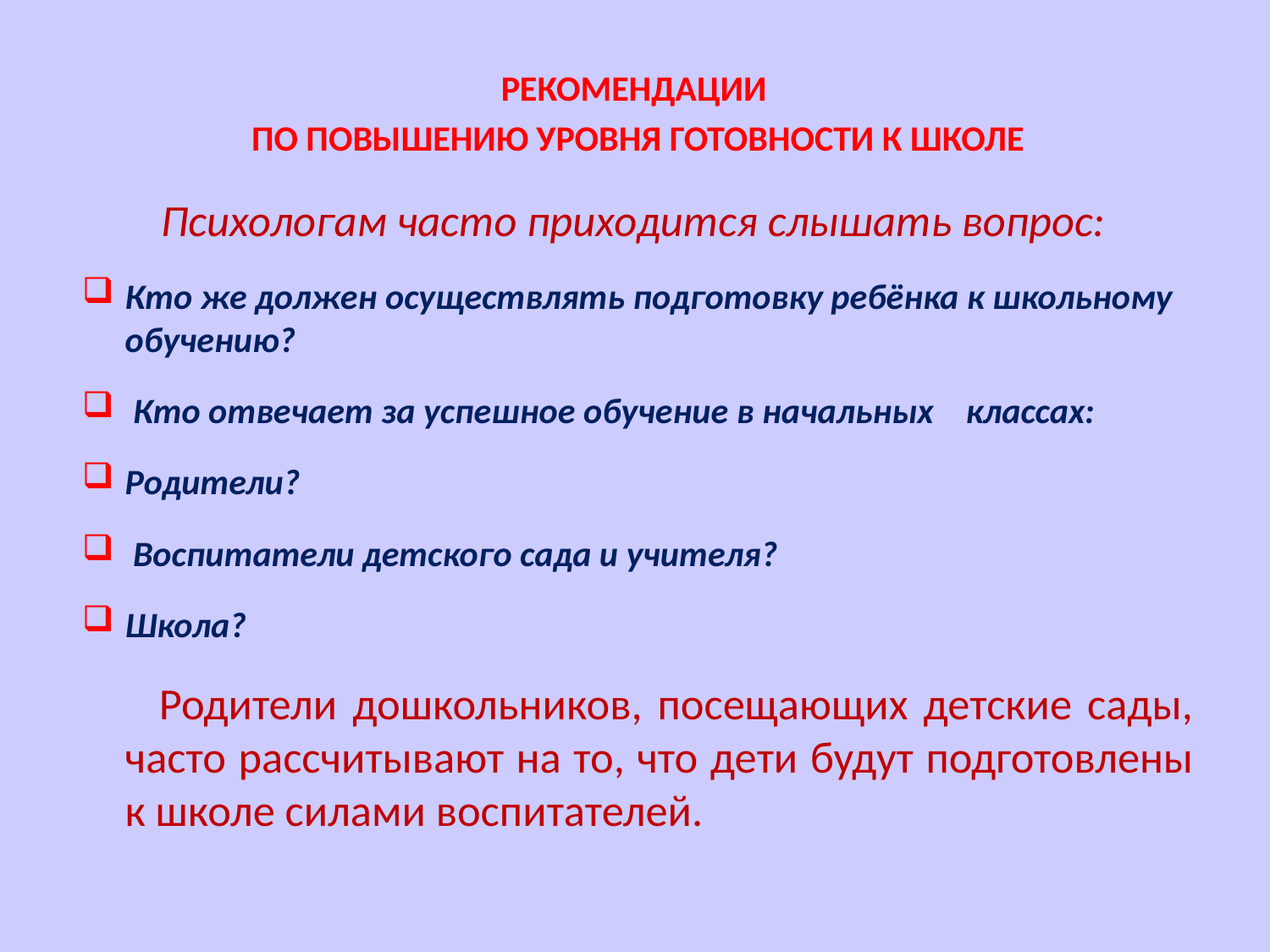

РЕКОМЕНДАЦИИ
ПО ПОВЫШЕНИЮ УРОВНЯ ГОТОВНОСТИ К ШКОЛЕ

Психологам часто приходится слышать вопрос:

Кто же должен осуществлять подготовку ребёнка к школьному обучению?

 Кто отвечает за успешное обучение в начальных    классах:

Родители?

 Воспитатели детского сада и учителя?

Школа?

     Родители дошкольников, посещающих детские сады, часто рассчитывают на то, что дети будут подготовлены к школе силами воспитателей.